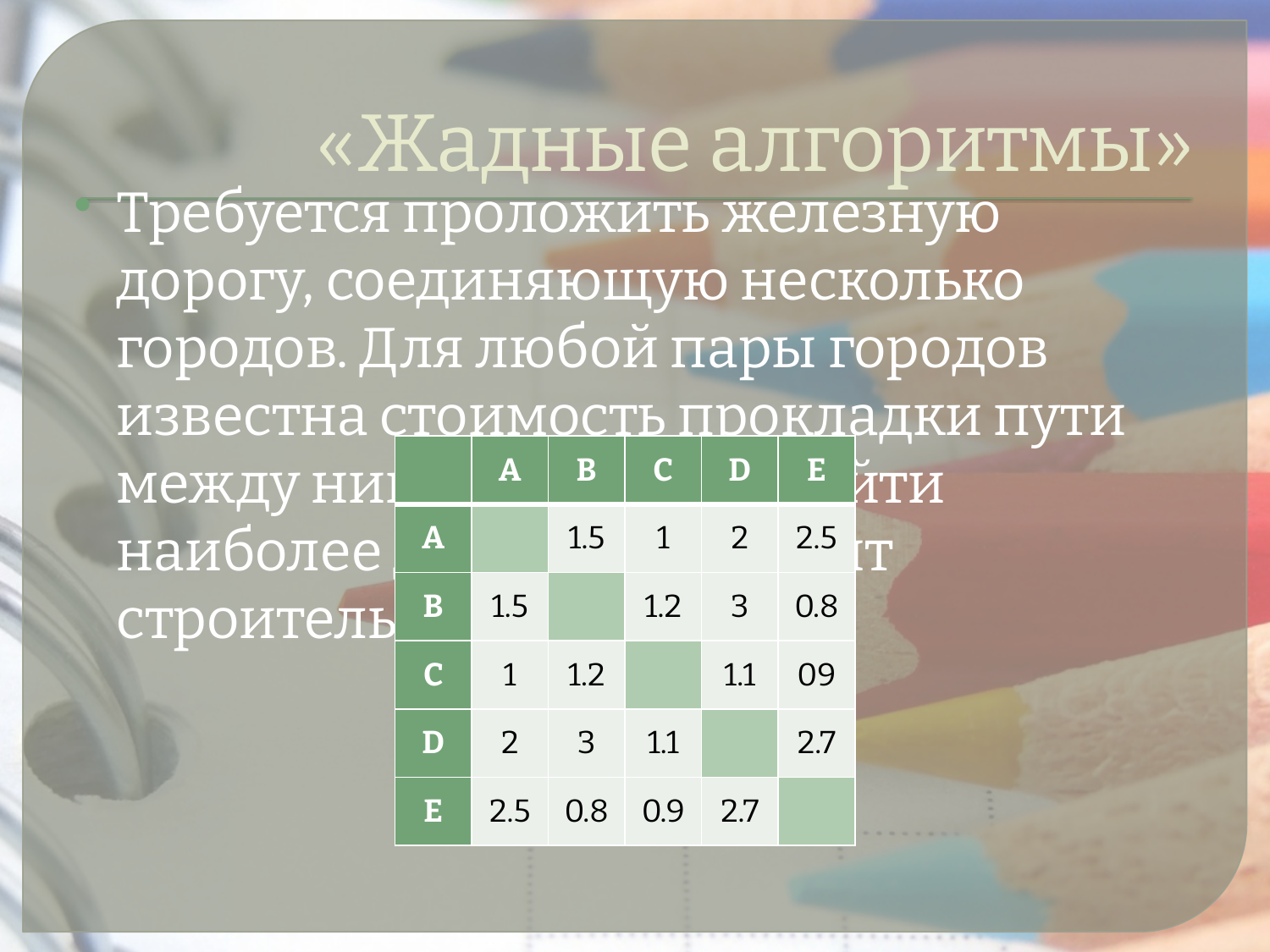

# «Жадные алгоритмы»
Требуется проложить железную дорогу, соединяющую несколько городов. Для любой пары городов известна стоимость прокладки пути между ними. Требуется найти наиболее дешёвый вариант строительства.

|  | A | B | C | D | E |
| --- | --- | --- | --- | --- | --- |
| A |  | 1.5 | 1 | 2 | 2.5 |
| B | 1.5 |  | 1.2 | 3 | 0.8 |
| C | 1 | 1.2 |  | 1.1 | 09 |
| D | 2 | 3 | 1.1 |  | 2.7 |
| E | 2.5 | 0.8 | 0.9 | 2.7 |  |